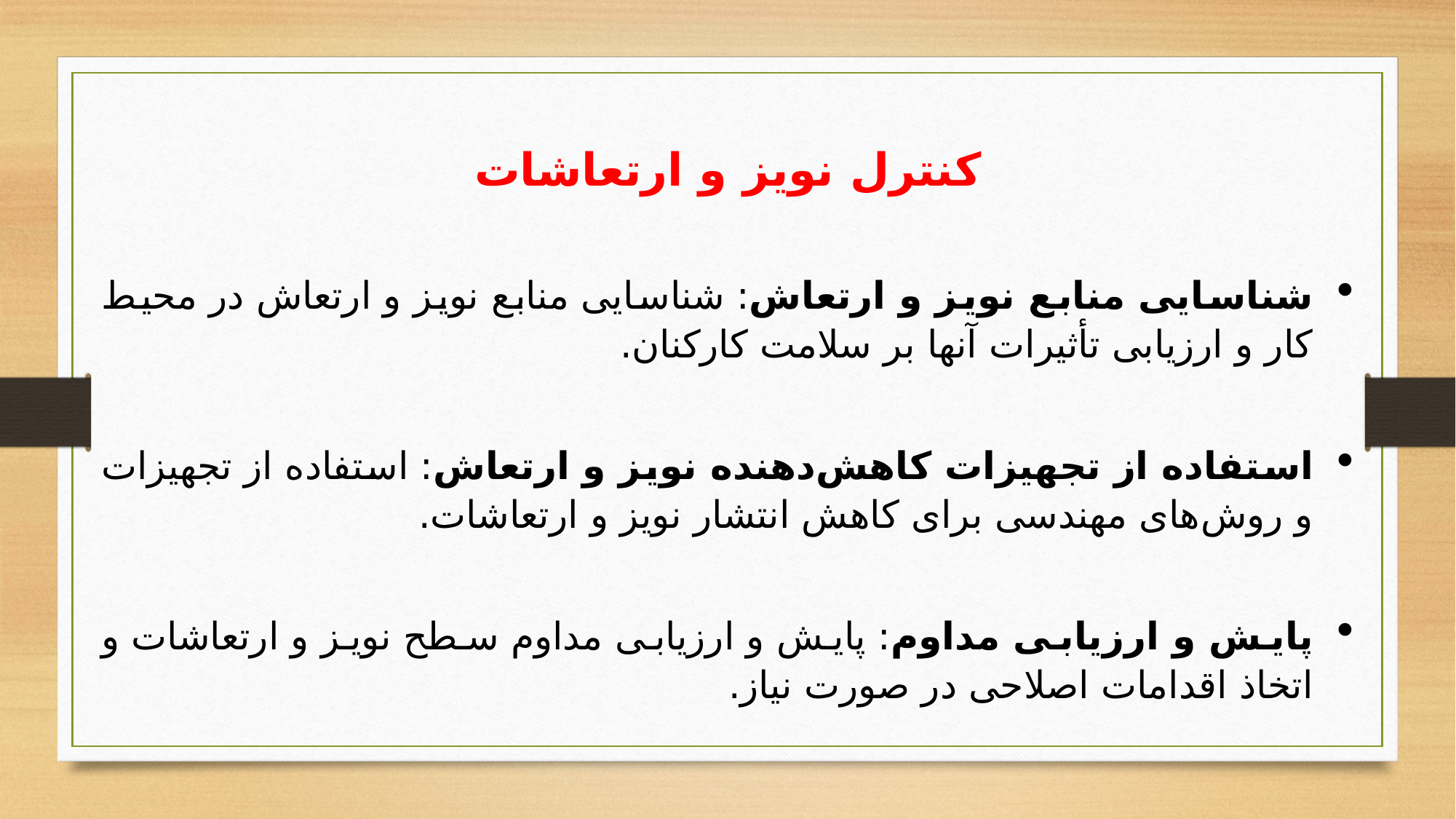

کنترل نویز و ارتعاشات

شناسایی منابع نویز و ارتعاش: شناسایی منابع نویز و ارتعاش در محیط کار و ارزیابی تأثیرات آنها بر سلامت کارکنان.

استفاده از تجهیزات کاهش‌دهنده نویز و ارتعاش: استفاده از تجهیزات و روش‌های مهندسی برای کاهش انتشار نویز و ارتعاشات.

پایش و ارزیابی مداوم: پایش و ارزیابی مداوم سطح نویز و ارتعاشات و اتخاذ اقدامات اصلاحی در صورت نیاز.